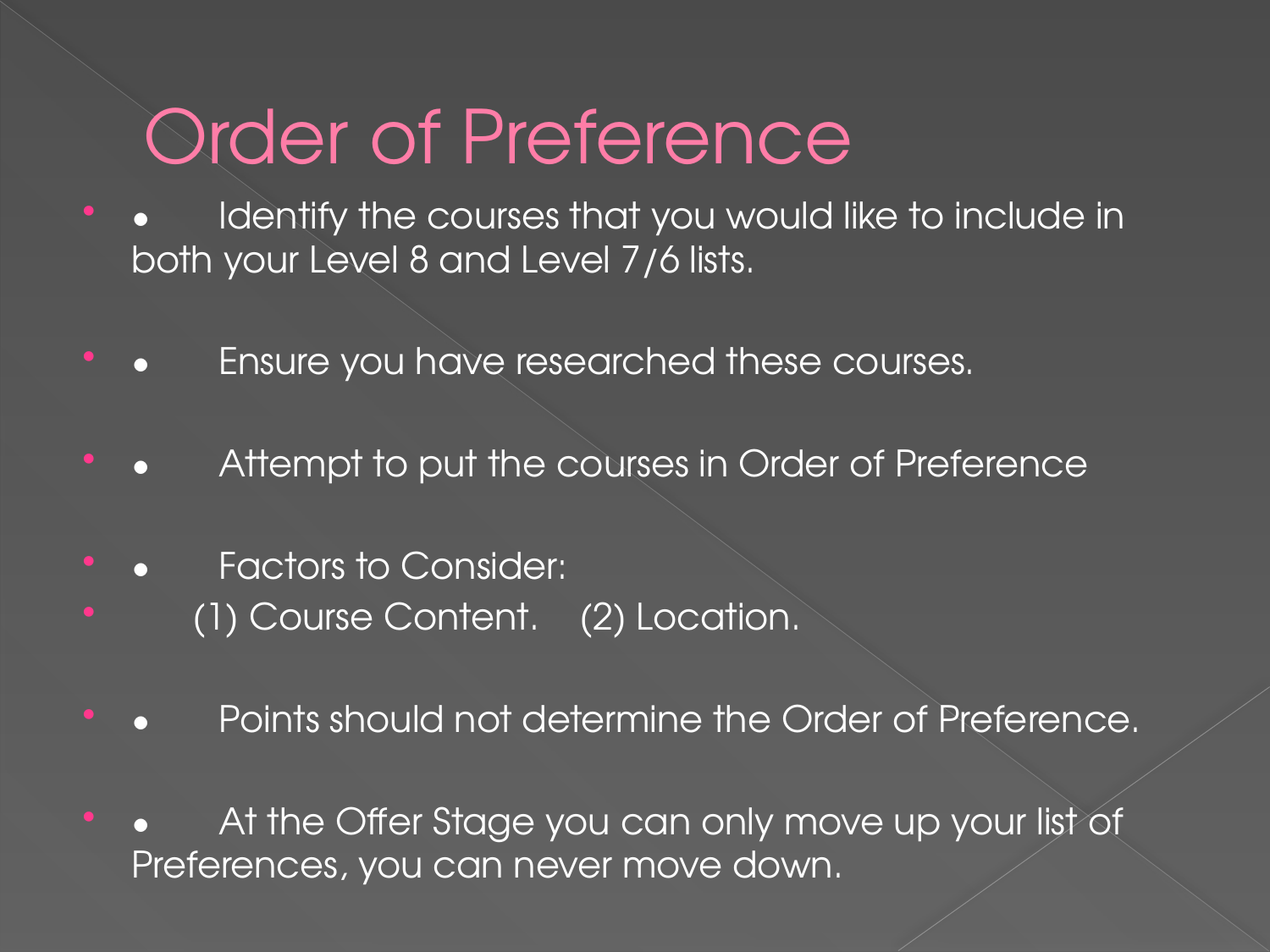

# Order of Preference
•	Identify the courses that you would like to include in both your Level 8 and Level 7/6 lists.

•	Ensure you have researched these courses.

•	Attempt to put the courses in Order of Preference

•	Factors to Consider:
      (1) Course Content.		 (2) Location.

•	Points should not determine the Order of Preference.

•	At the Offer Stage you can only move up your list of Preferences, you can never move down.